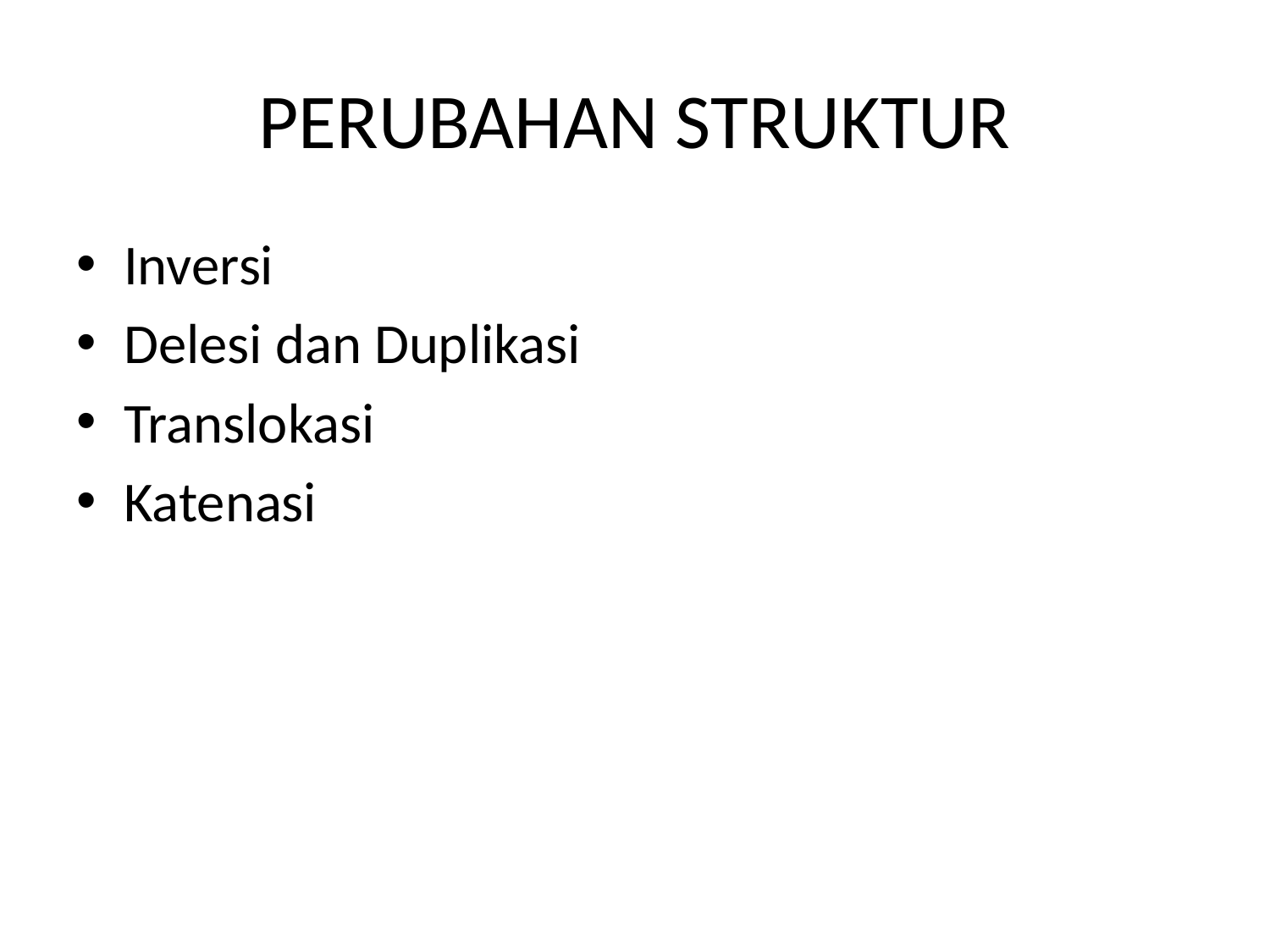

# PERUBAHAN STRUKTUR
Inversi
Delesi dan Duplikasi
Translokasi
Katenasi